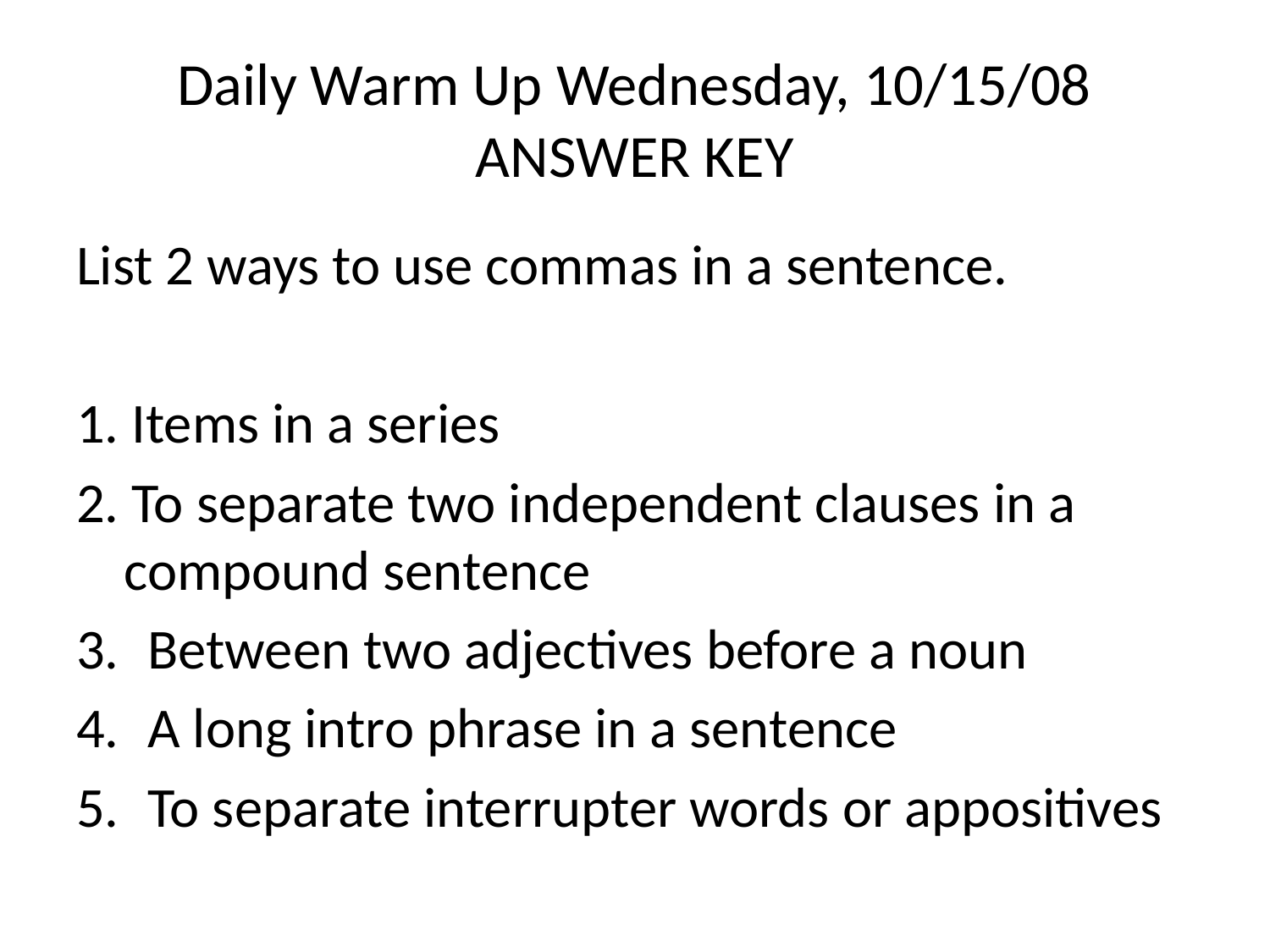

# Daily Warm Up Wednesday, 10/15/08 ANSWER KEY
List 2 ways to use commas in a sentence.

1. Items in a series
2. To separate two independent clauses in a compound sentence
Between two adjectives before a noun
A long intro phrase in a sentence
To separate interrupter words or appositives